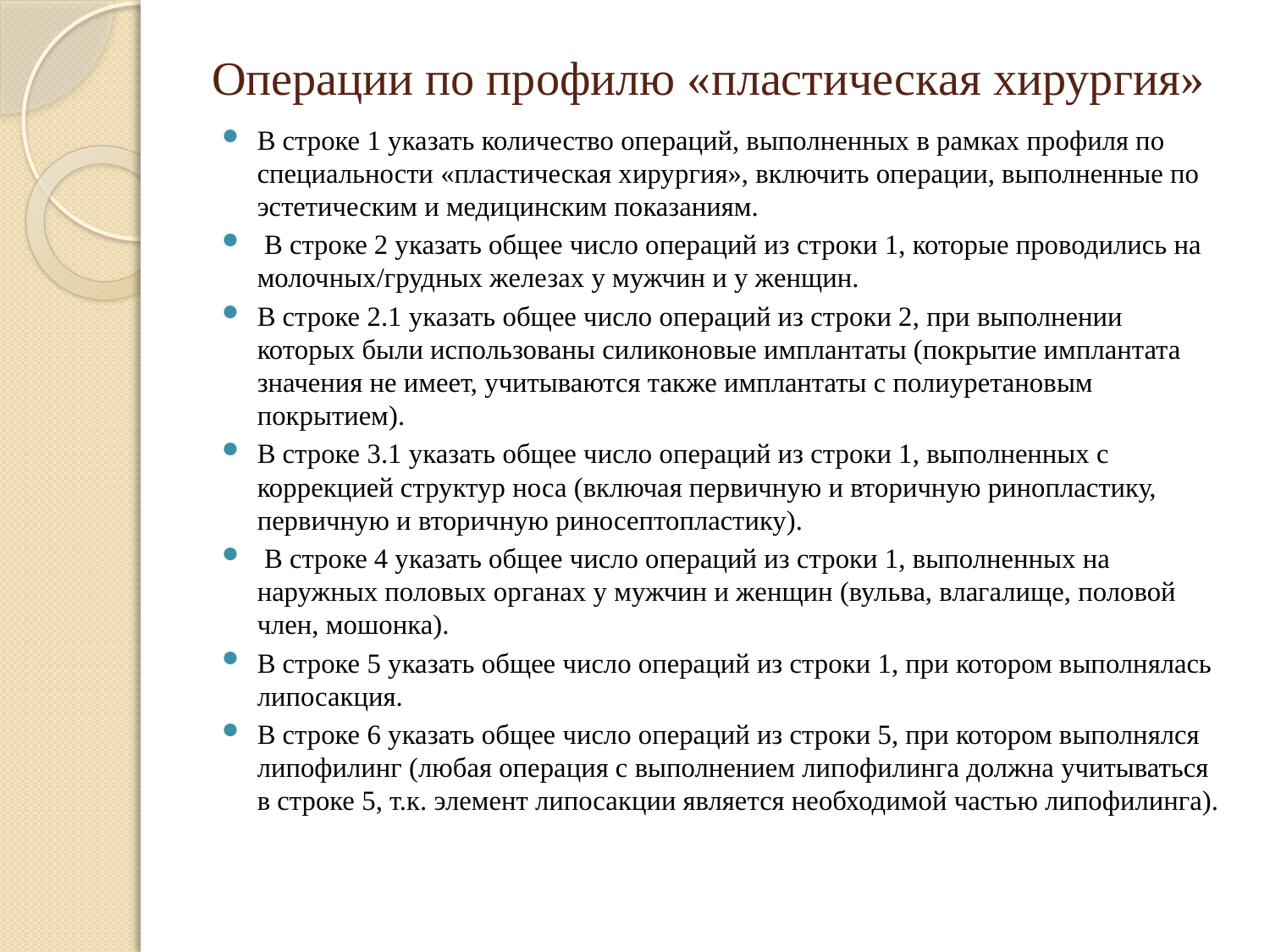

# Операции по профилю «пластическая хирургия»
В строке 1 указать количество операций, выполненных в рамках профиля по специальности «пластическая хирургия», включить операции, выполненные по эстетическим и медицинским показаниям.
 В строке 2 указать общее число операций из строки 1, которые проводились на молочных/грудных железах у мужчин и у женщин.
В строке 2.1 указать общее число операций из строки 2, при выполнении которых были использованы силиконовые имплантаты (покрытие имплантата значения не имеет, учитываются также имплантаты с полиуретановым покрытием).
В строке 3.1 указать общее число операций из строки 1, выполненных с коррекцией структур носа (включая первичную и вторичную ринопластику, первичную и вторичную риносептопластику).
 В строке 4 указать общее число операций из строки 1, выполненных на наружных половых органах у мужчин и женщин (вульва, влагалище, половой член, мошонка).
В строке 5 указать общее число операций из строки 1, при котором выполнялась липосакция.
В строке 6 указать общее число операций из строки 5, при котором выполнялся липофилинг (любая операция с выполнением липофилинга должна учитываться в строке 5, т.к. элемент липосакции является необходимой частью липофилинга).